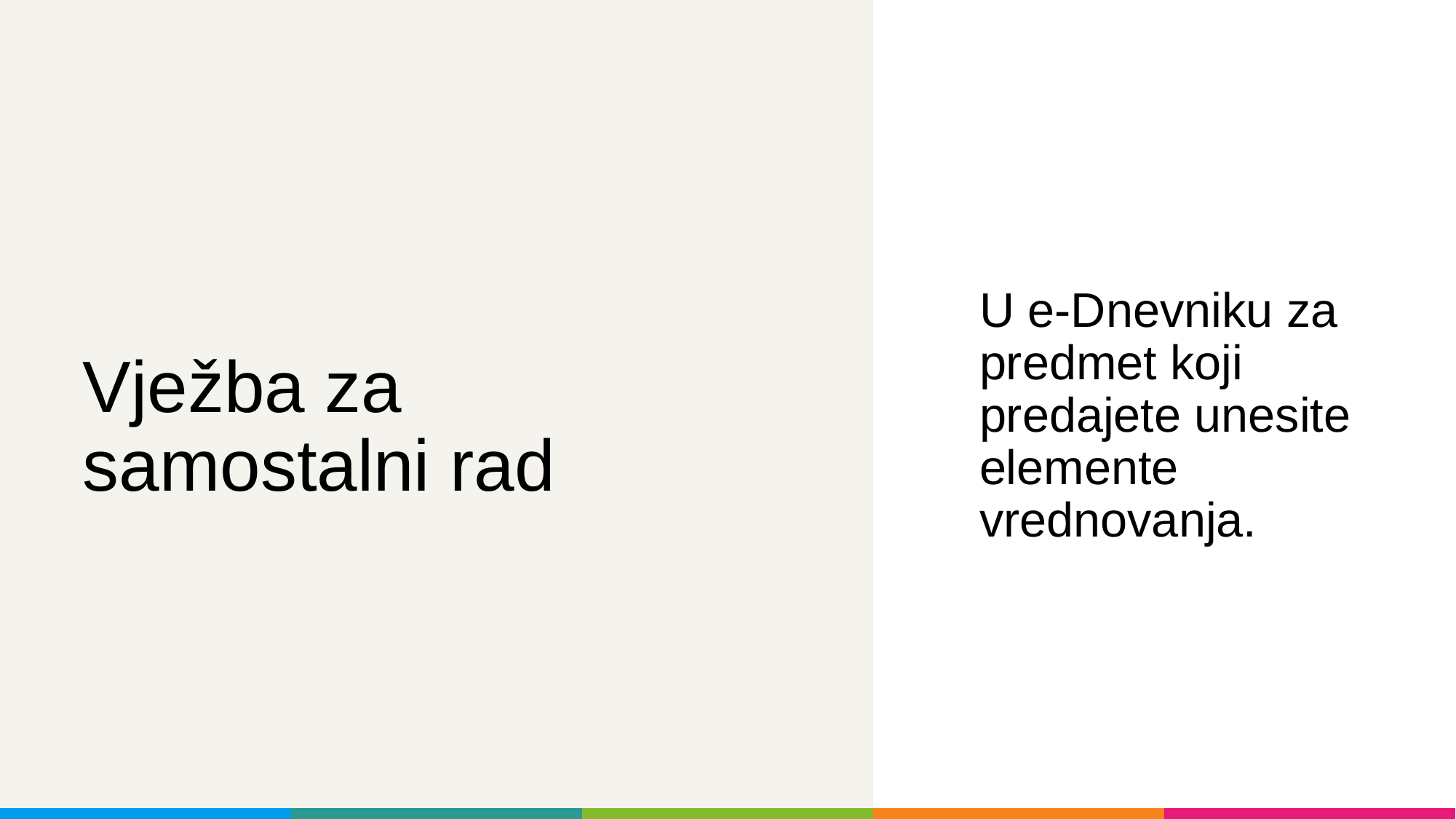

U e-Dnevniku za predmet koji predajete unesite elemente vrednovanja.
# Vježba za samostalni rad